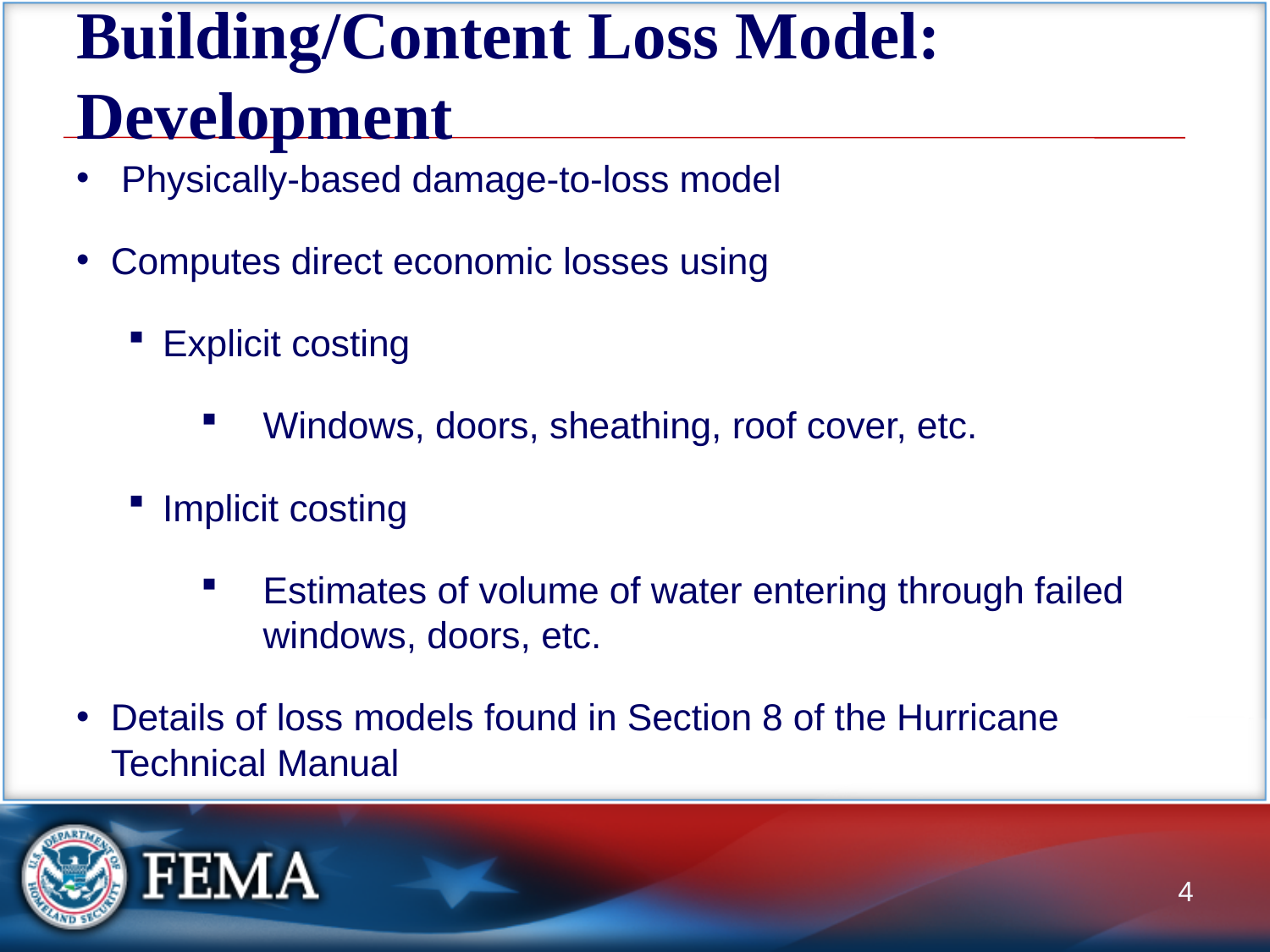

# Building/Content Loss Model: Development
 Physically-based damage-to-loss model
Computes direct economic losses using
Explicit costing
Windows, doors, sheathing, roof cover, etc.
Implicit costing
Estimates of volume of water entering through failed windows, doors, etc.
Details of loss models found in Section 8 of the Hurricane Technical Manual
4